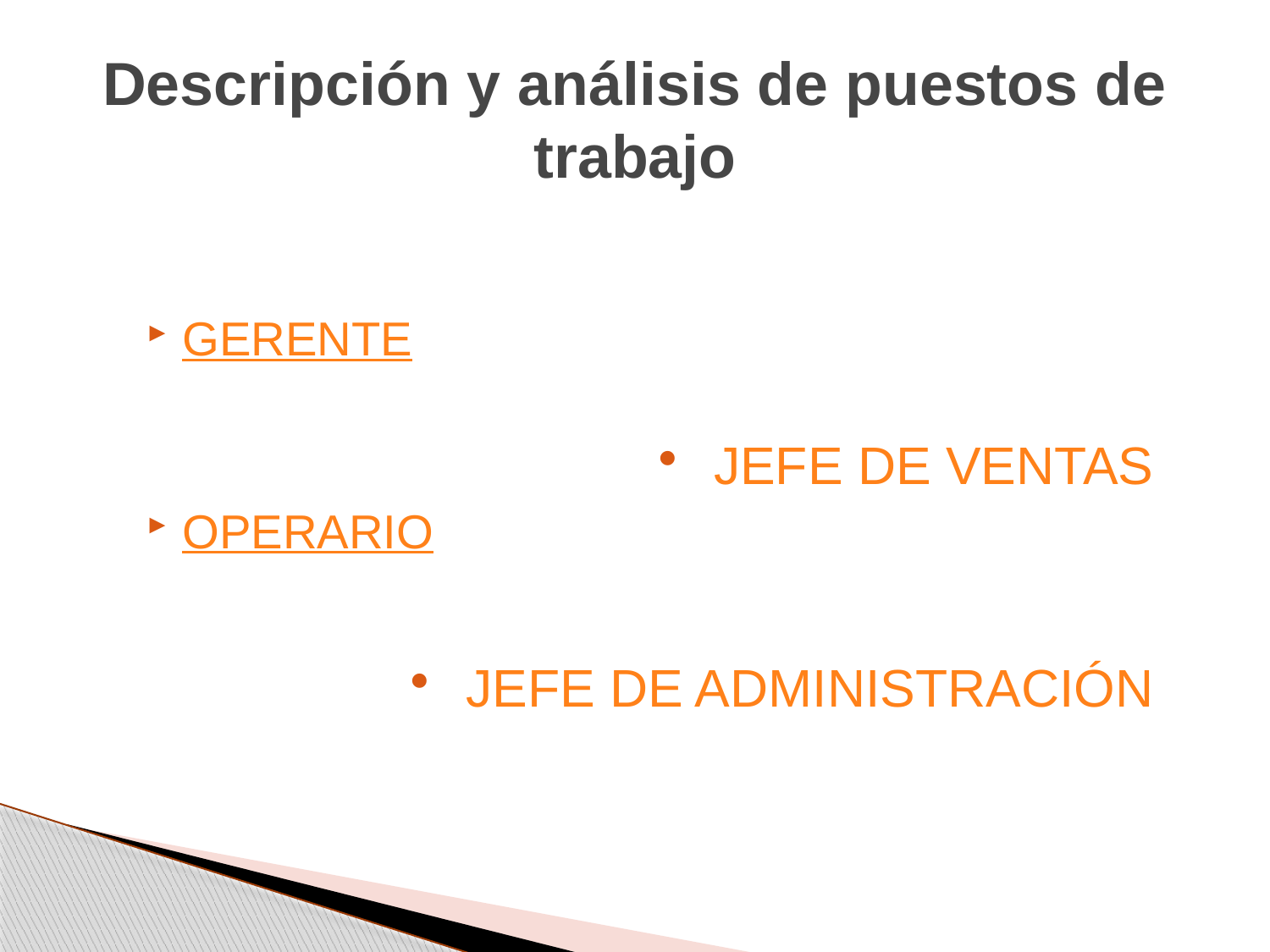

# Descripción y análisis de puestos de trabajo

GERENTE

OPERARIO

JEFE DE VENTAS

JEFE DE ADMINISTRACIÓN